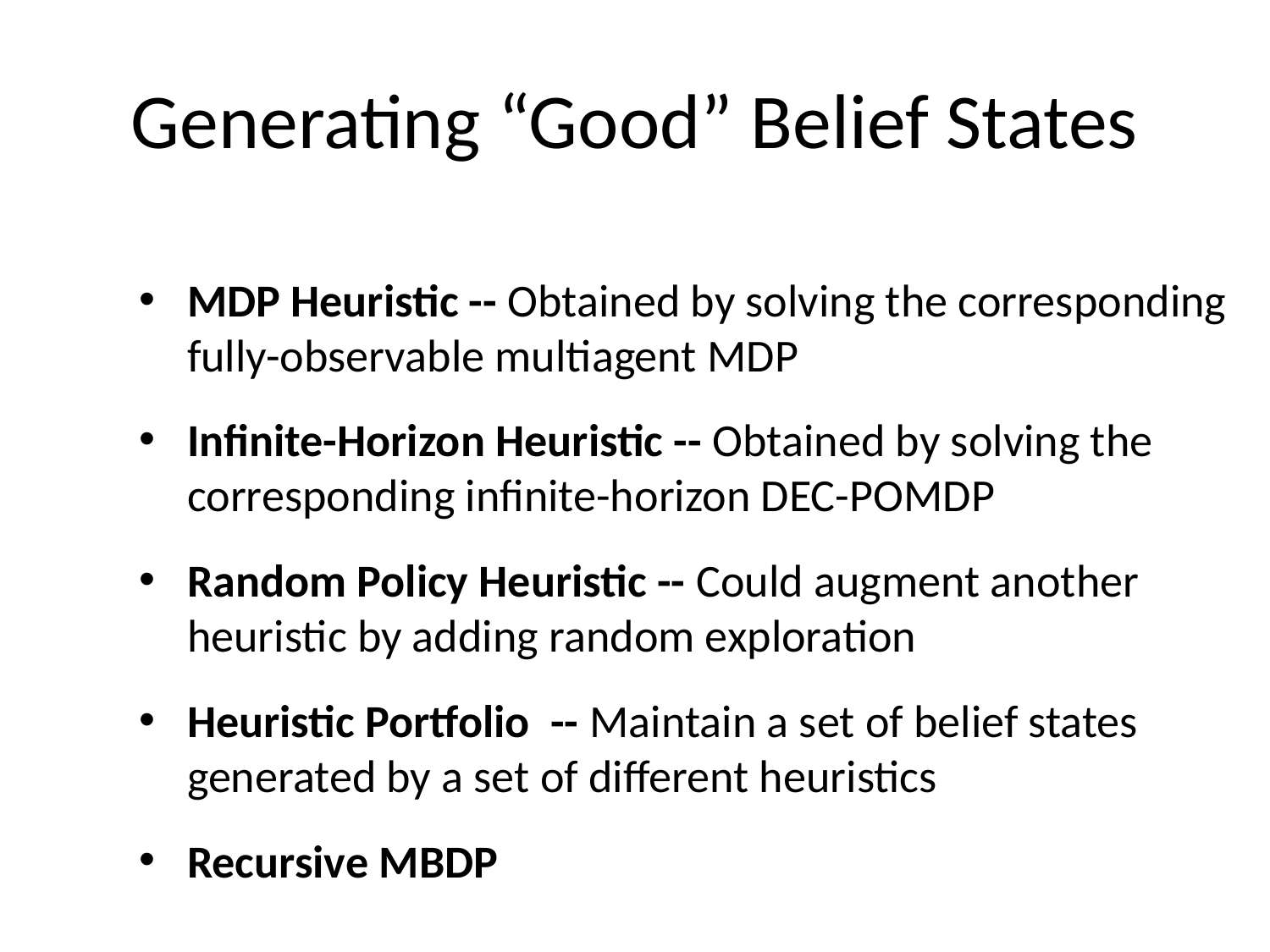

# Generating “Good” Belief States
MDP Heuristic -- Obtained by solving the corresponding fully-observable multiagent MDP
Infinite-Horizon Heuristic -- Obtained by solving the corresponding infinite-horizon DEC-POMDP
Random Policy Heuristic -- Could augment another heuristic by adding random exploration
Heuristic Portfolio  -- Maintain a set of belief states generated by a set of different heuristics
Recursive MBDP